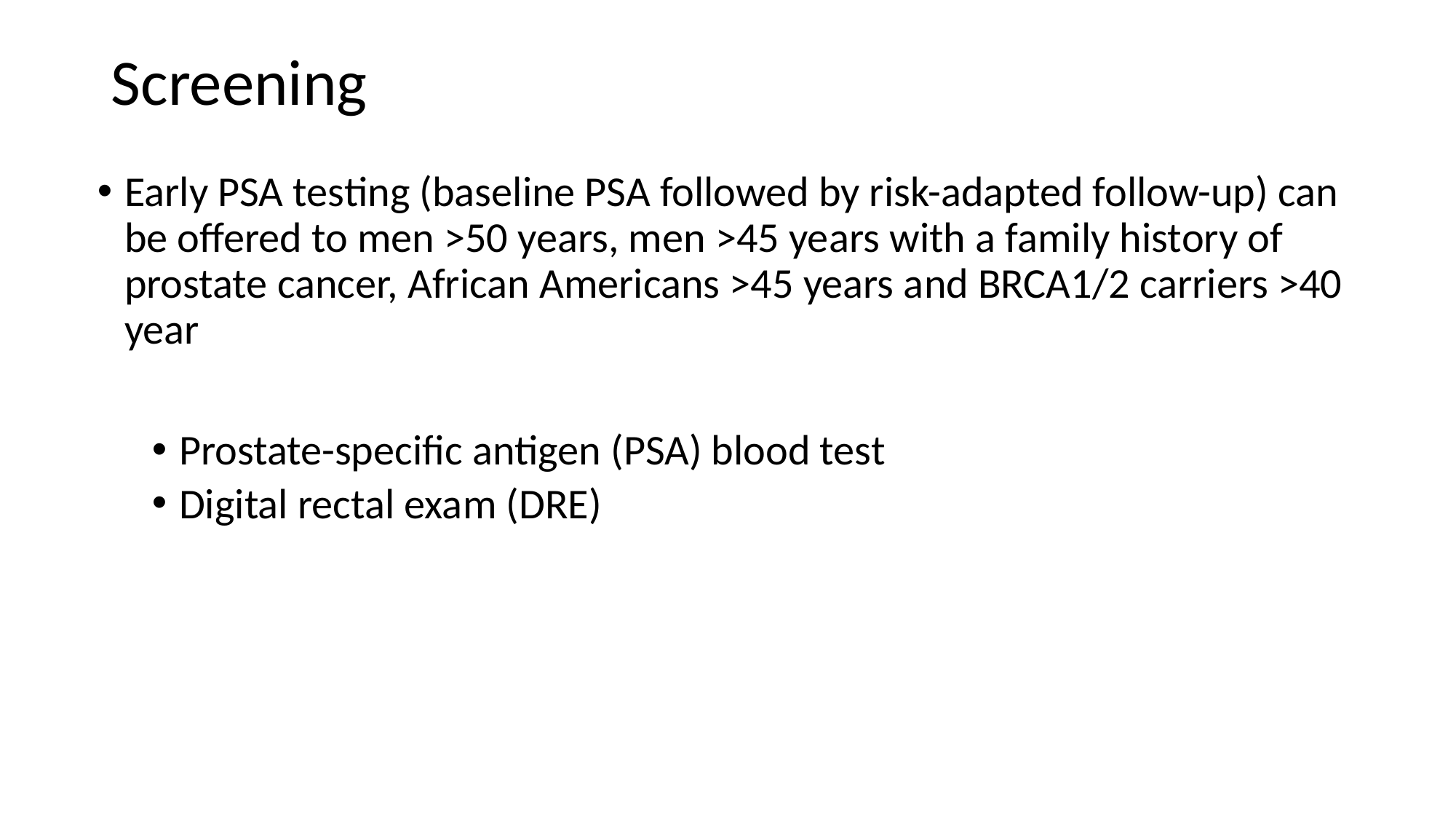

# Screening
Early PSA testing (baseline PSA followed by risk-adapted follow-up) can be offered to men >50 years, men >45 years with a family history of prostate cancer, African Americans >45 years and BRCA1/2 carriers >40 year

Prostate-specific antigen (PSA) blood test
Digital rectal exam (DRE)